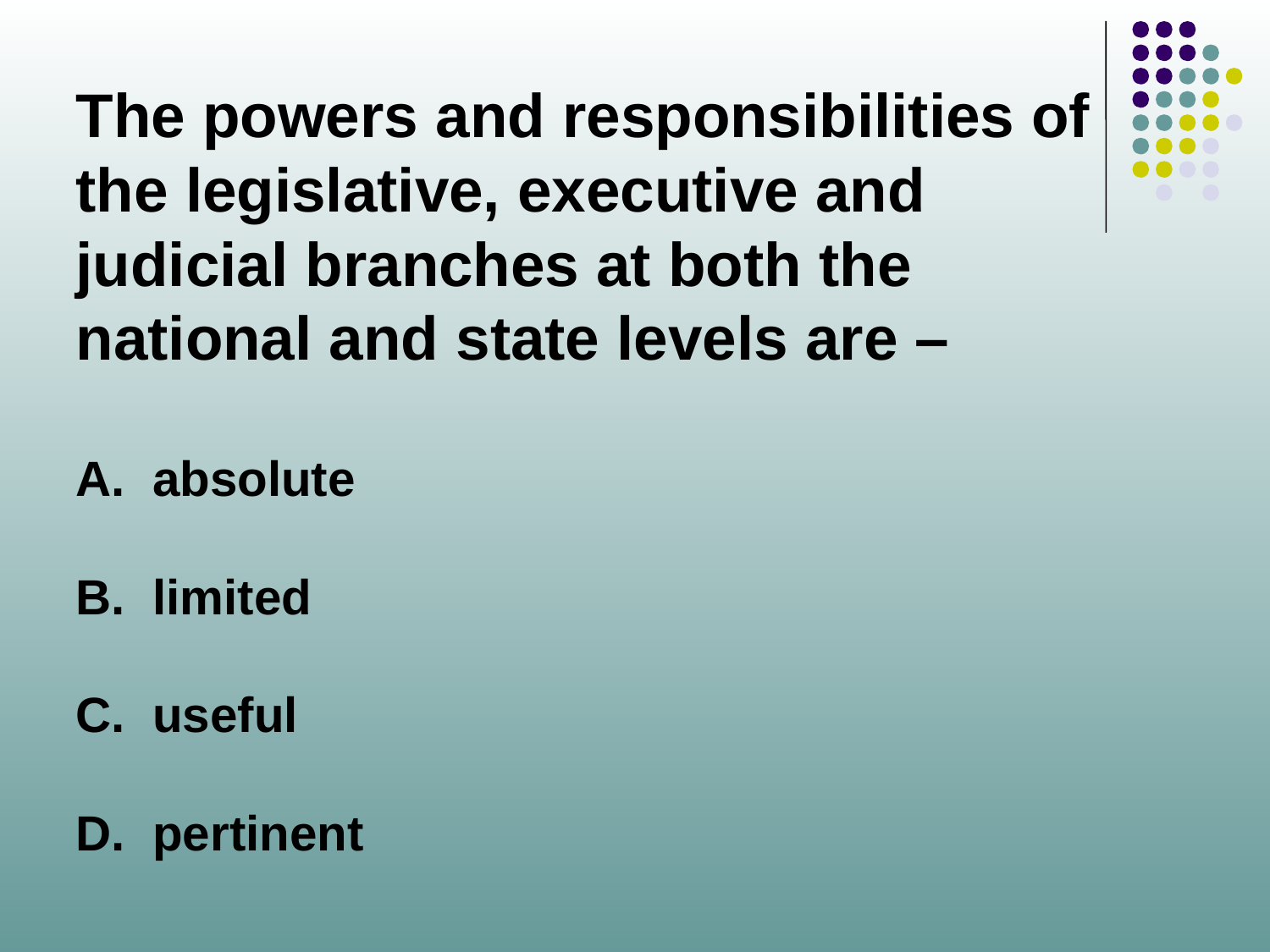

The powers and responsibilities of the legislative, executive and judicial branches at both the national and state levels are –
A.  absolute
B.  limited
C.  useful
D.  pertinent